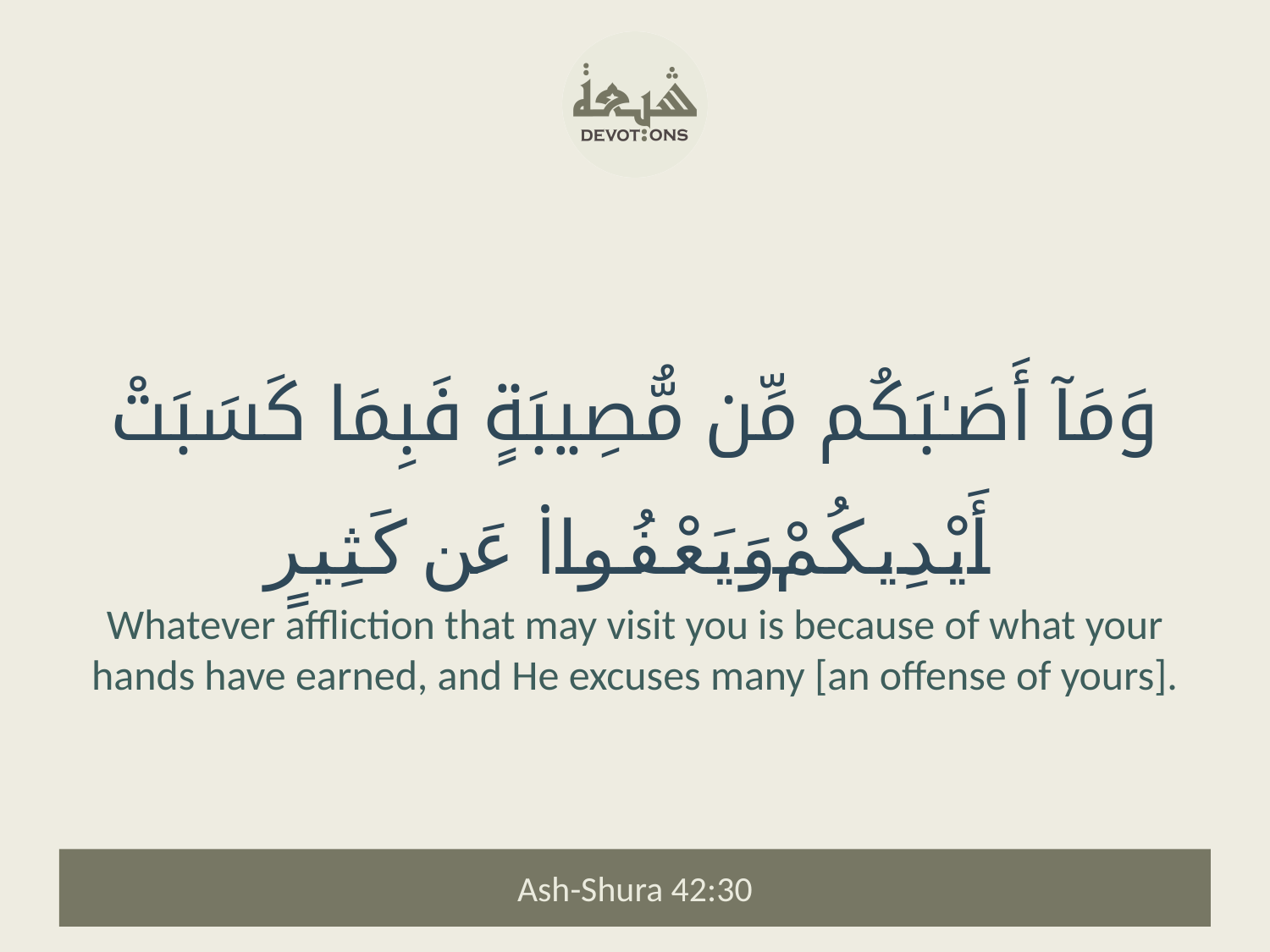

وَمَآ أَصَـٰبَكُم مِّن مُّصِيبَةٍ فَبِمَا كَسَبَتْ أَيْدِيكُمْ وَيَعْفُوا۟ عَن كَثِيرٍ
Whatever affliction that may visit you is because of what your hands have earned, and He excuses many [an offense of yours].
Ash-Shura 42:30